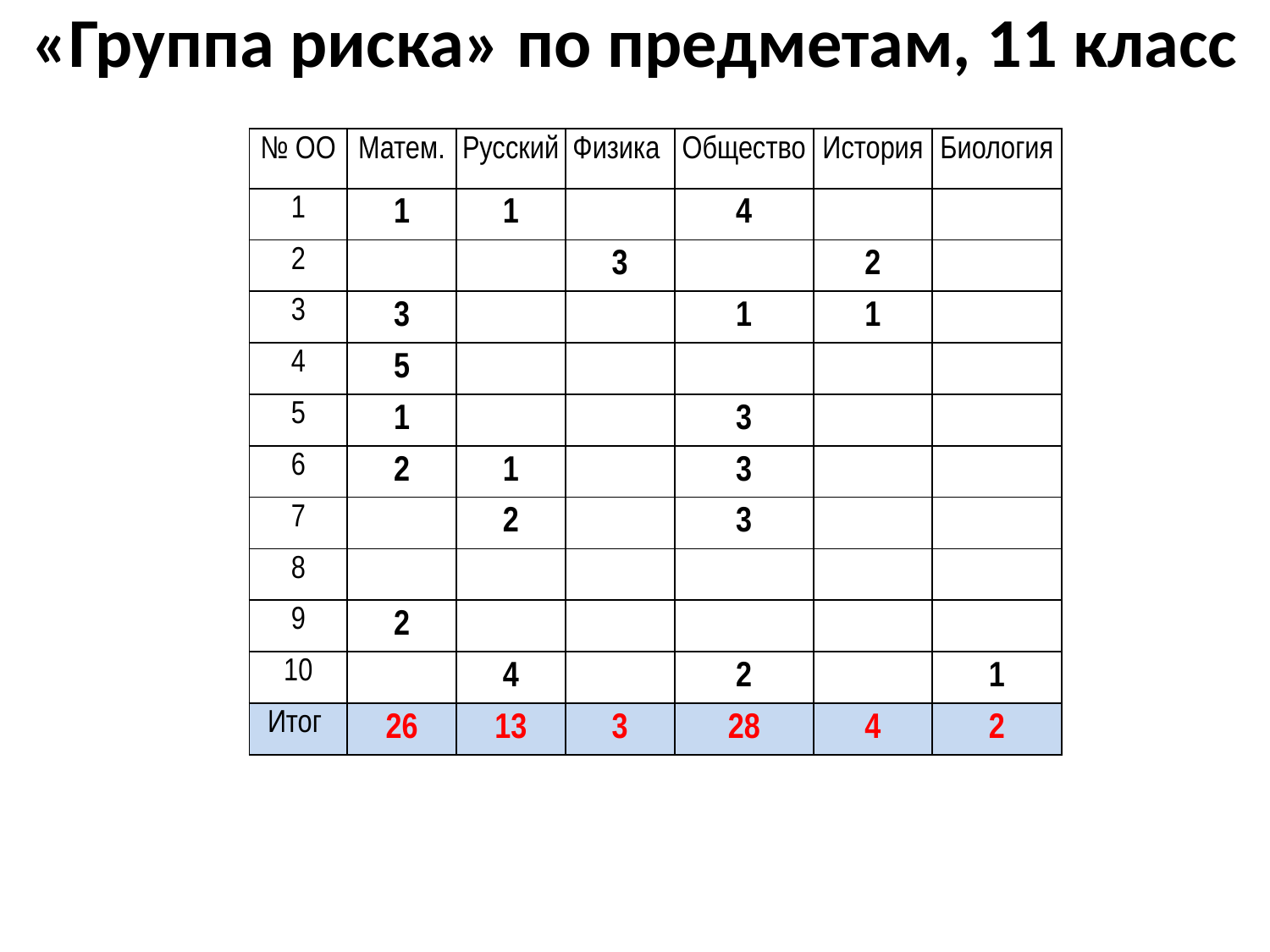

# «Группа риска» по предметам, 11 класс
| № ОО | Матем. | Русский | Физика | Общество | История | Биология |
| --- | --- | --- | --- | --- | --- | --- |
| 1 | 1 | 1 |  | 4 |  |  |
| 2 |  |  | 3 |  | 2 |  |
| 3 | 3 |  |  | 1 | 1 |  |
| 4 | 5 |  |  |  |  |  |
| 5 | 1 |  |  | 3 |  |  |
| 6 | 2 | 1 |  | 3 |  |  |
| 7 |  | 2 |  | 3 |  |  |
| 8 |  |  |  |  |  |  |
| 9 | 2 |  |  |  |  |  |
| 10 |  | 4 |  | 2 |  | 1 |
| Итог | 26 | 13 | 3 | 28 | 4 | 2 |